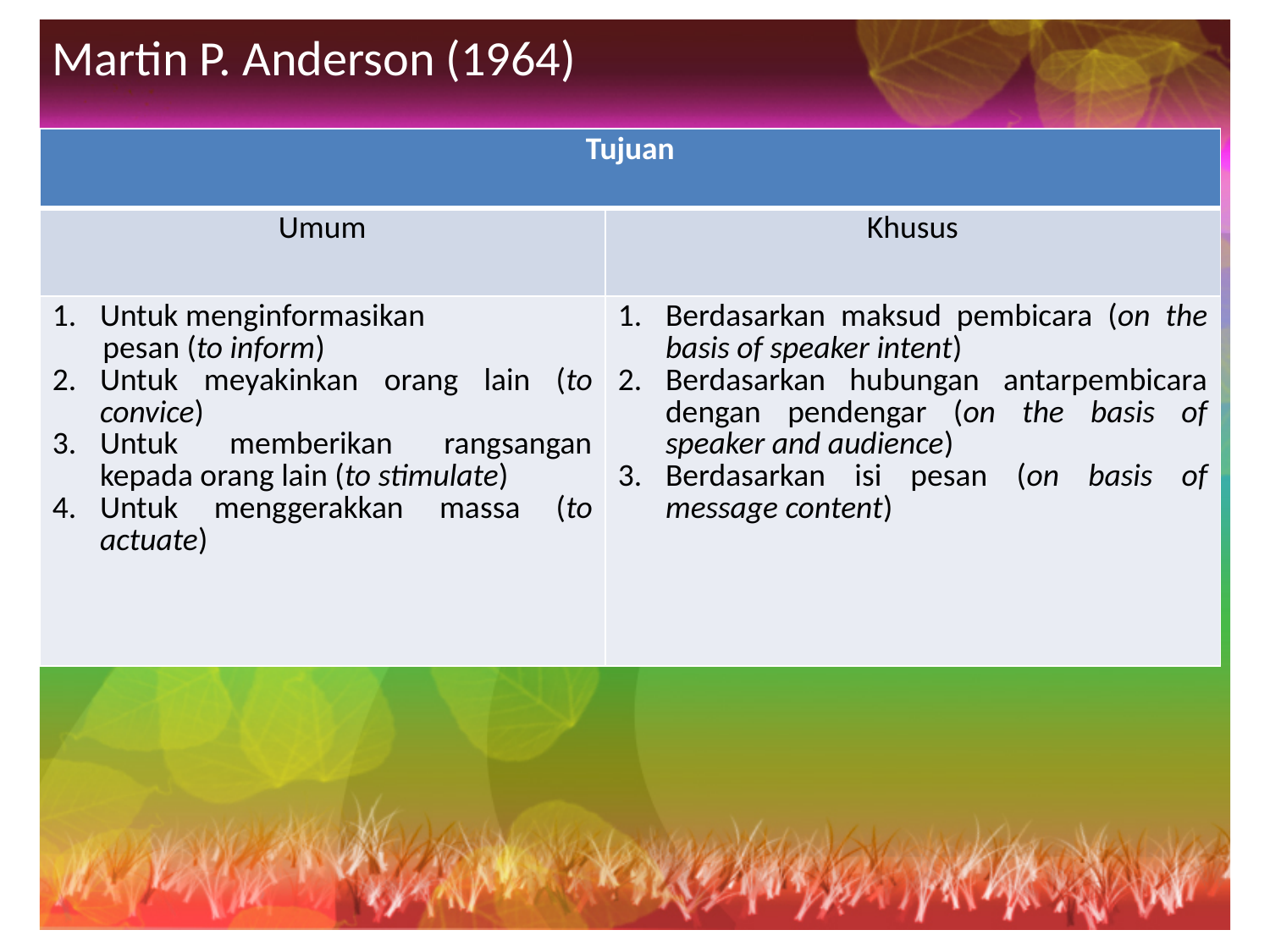

Martin P. Anderson (1964)

| Tujuan |  |
| --- | --- |
| Umum | Khusus |
| Untuk menginformasikan pesan (to inform) Untuk meyakinkan orang lain (to convice) Untuk memberikan rangsangan kepada orang lain (to stimulate) Untuk menggerakkan massa (to actuate) | Berdasarkan maksud pembicara (on the basis of speaker intent) Berdasarkan hubungan antarpembicara dengan pendengar (on the basis of speaker and audience) Berdasarkan isi pesan (on basis of message content) |